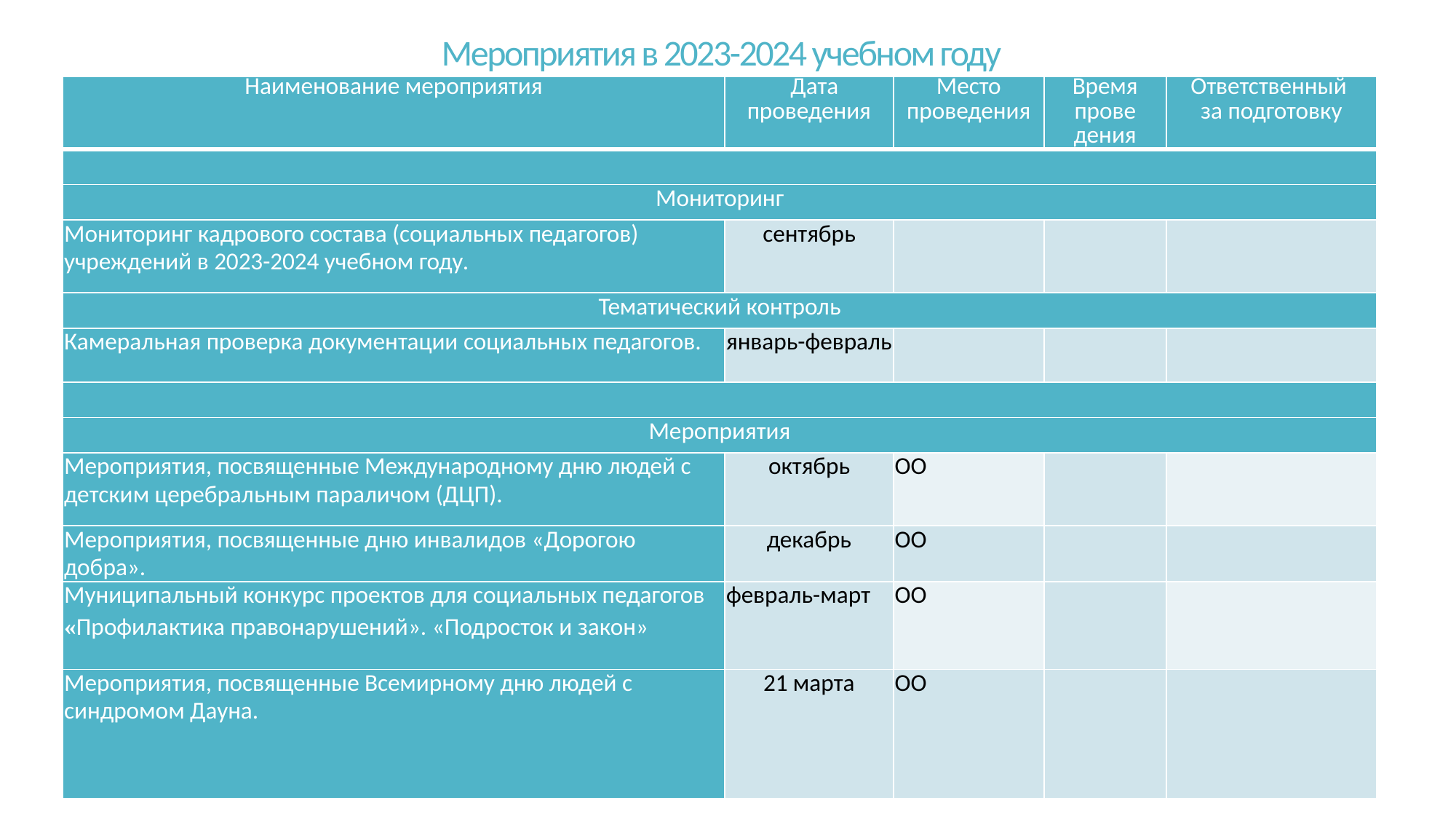

# Мероприятия в 2023-2024 учебном году
| Наименование мероприятия | Дата проведения | Место проведения | Время прове­дения | Ответственный за подготовку |
| --- | --- | --- | --- | --- |
|  |  |  |  |  |
| Мониторинг |  |  |  |  |
| Мониторинг кадрового состава (социальных педагогов) учреждений в 2023-2024 учебном году. | сентябрь |  |  |  |
| Тематический контроль |  |  |  |  |
| Камеральная проверка документации социальных педагогов. | январь-февраль |  |  |  |
|  |  |  |  |  |
| Мероприятия |  |  |  |  |
| Мероприятия, посвященные Международному дню людей с детским церебральным параличом (ДЦП). | октябрь | ОО |  |  |
| Мероприятия, посвященные дню инвалидов «Дорогою добра». | декабрь | ОО |  |  |
| Муниципальный конкурс проектов для социальных педагогов «Профилактика правонарушений». «Подросток и закон» | февраль-март | ОО |  |  |
| Мероприятия, посвященные Всемирному дню людей с синдромом Дауна. | 21 марта | ОО |  |  |